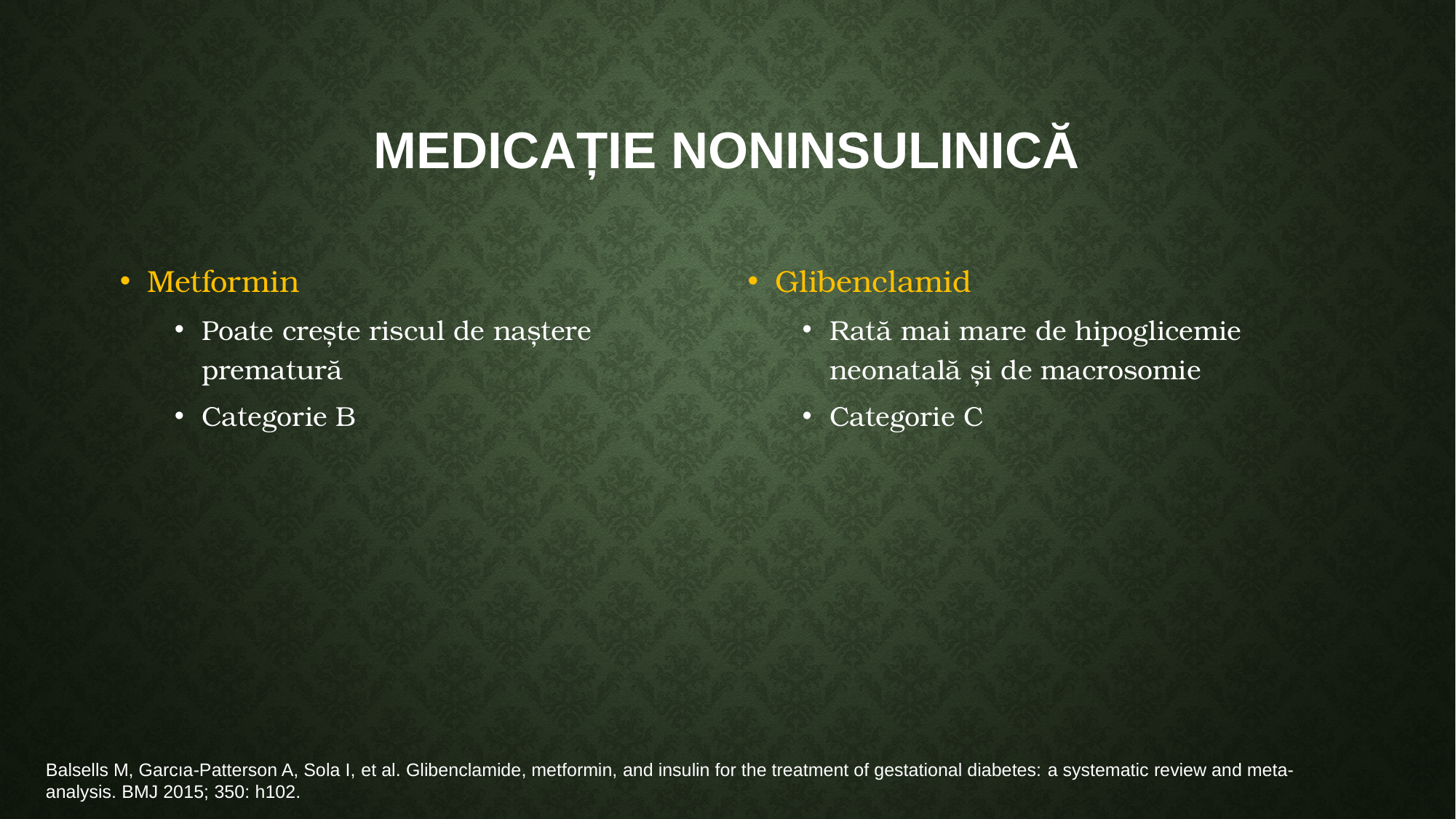

# Medicație noninsulinică
Metformin
Poate crește riscul de naștere prematură
Categorie B

Glibenclamid
Rată mai mare de hipoglicemie neonatală și de macrosomie
Categorie C

Balsells M, Garcıa-Patterson A, Sola I, et al. Glibenclamide, metformin, and insulin for the treatment of gestational diabetes: a systematic review and meta-analysis. BMJ 2015; 350: h102.